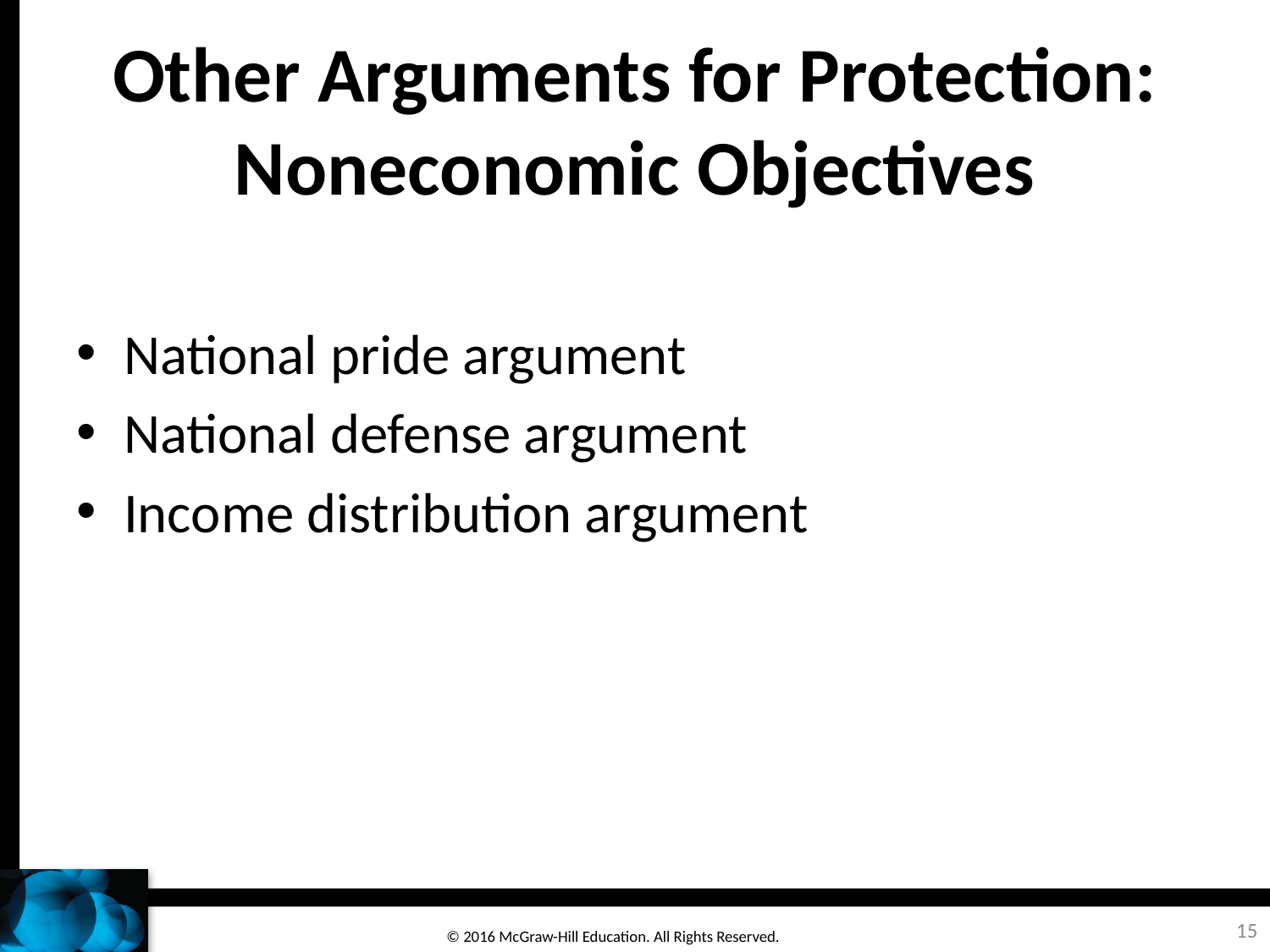

# Other Arguments for Protection: Noneconomic Objectives

National pride argument
National defense argument
Income distribution argument
15
© 2016 McGraw-Hill Education. All Rights Reserved.